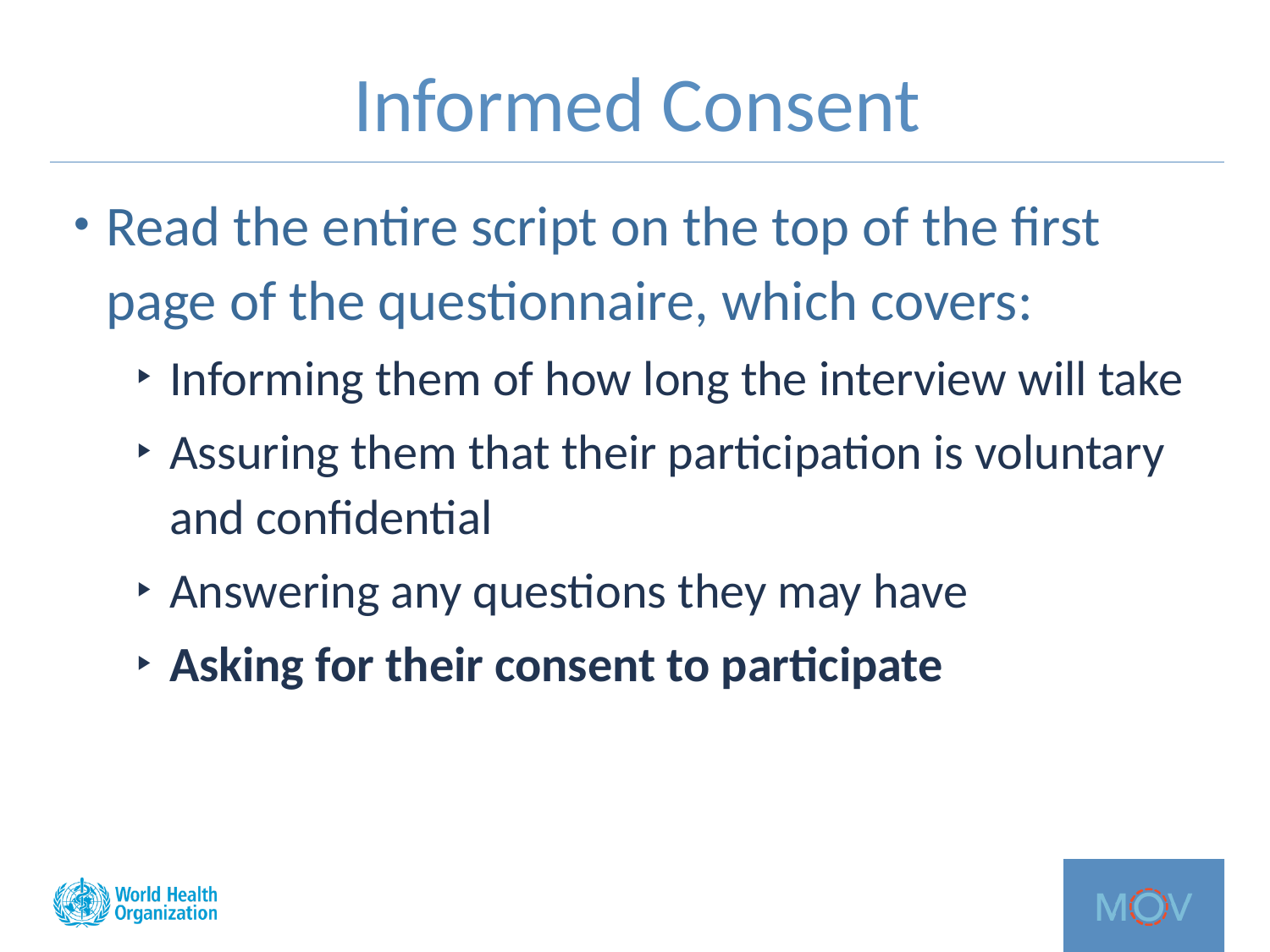

# Informed Consent
Read the entire script on the top of the first page of the questionnaire, which covers:
Informing them of how long the interview will take
Assuring them that their participation is voluntary and confidential
Answering any questions they may have
Asking for their consent to participate